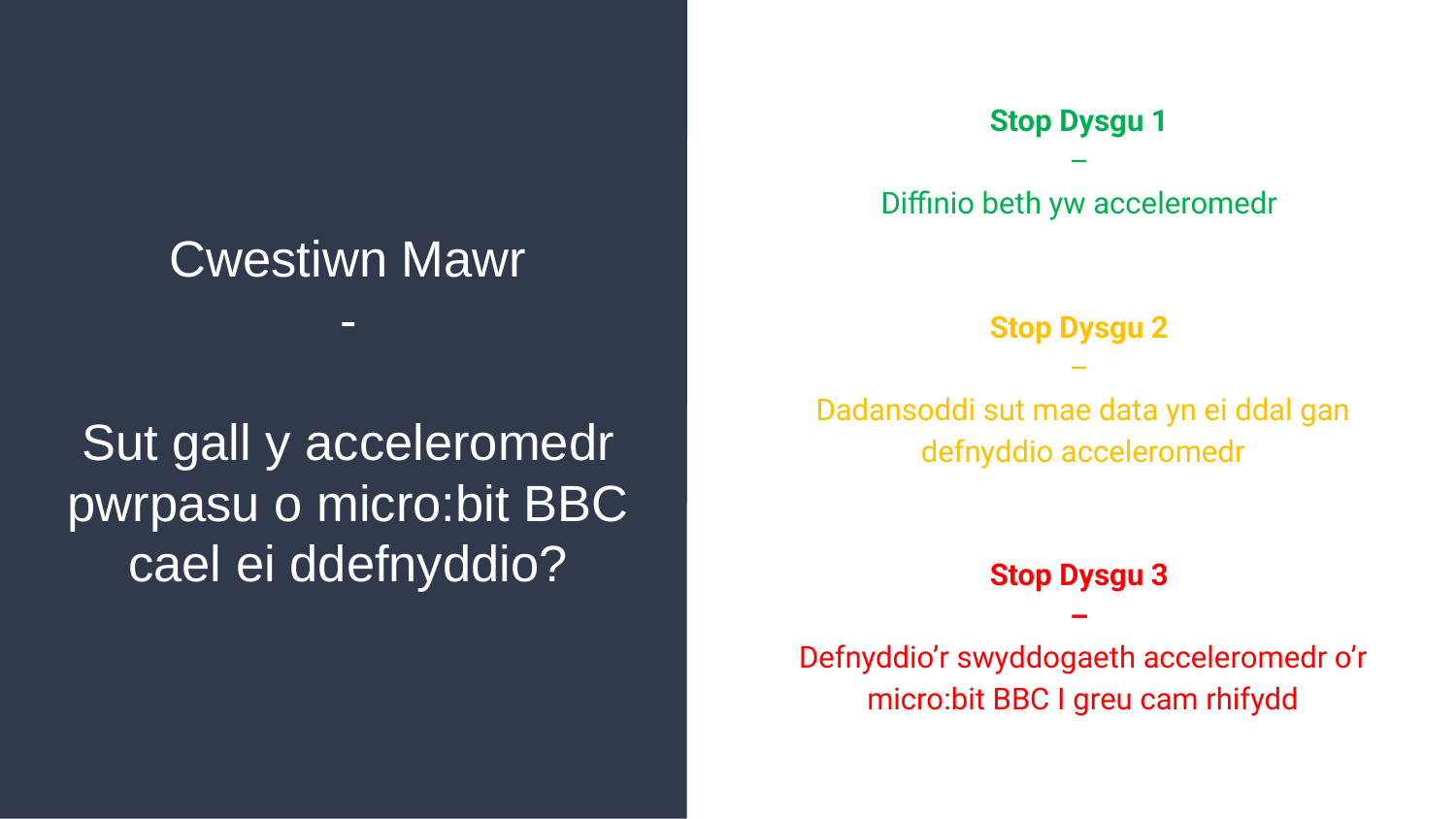

Stop Dysgu 1
–
Diffinio beth yw acceleromedr

Stop Dysgu 2
–
Dadansoddi sut mae data yn ei ddal gan defnyddio acceleromedr

Stop Dysgu 3
–
Defnyddio’r swyddogaeth acceleromedr o’r micro:bit BBC I greu cam rhifydd
# Cwestiwn Mawr - Sut gall y acceleromedr pwrpasu o micro:bit BBC cael ei ddefnyddio?